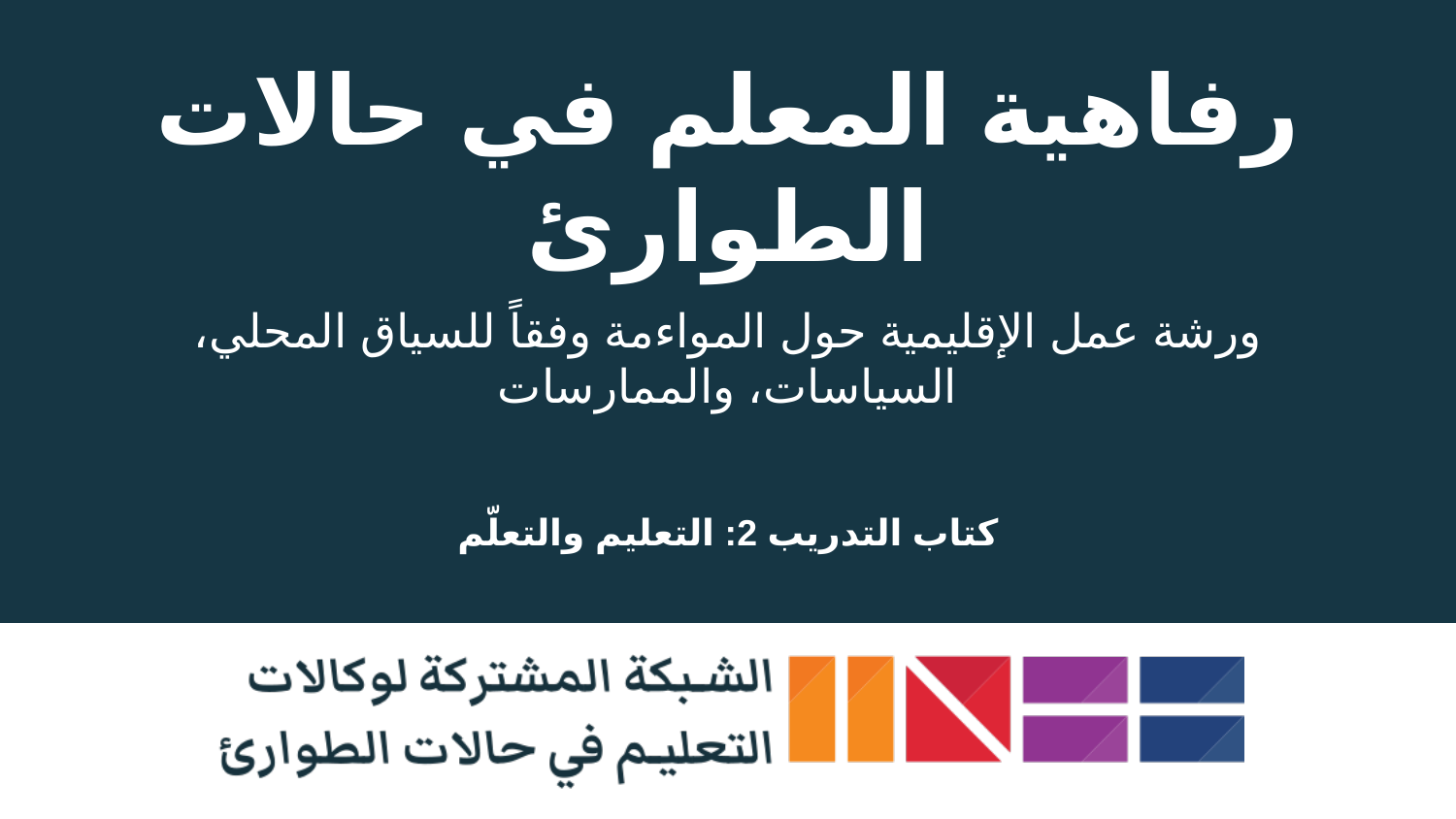

# رفاهية المعلم في حالات الطوارئ
ورشة عمل الإقليمية حول المواءمة وفقاً للسياق المحلي، السياسات، والممارسات

كتاب التدريب 2: التعليم والتعلّم